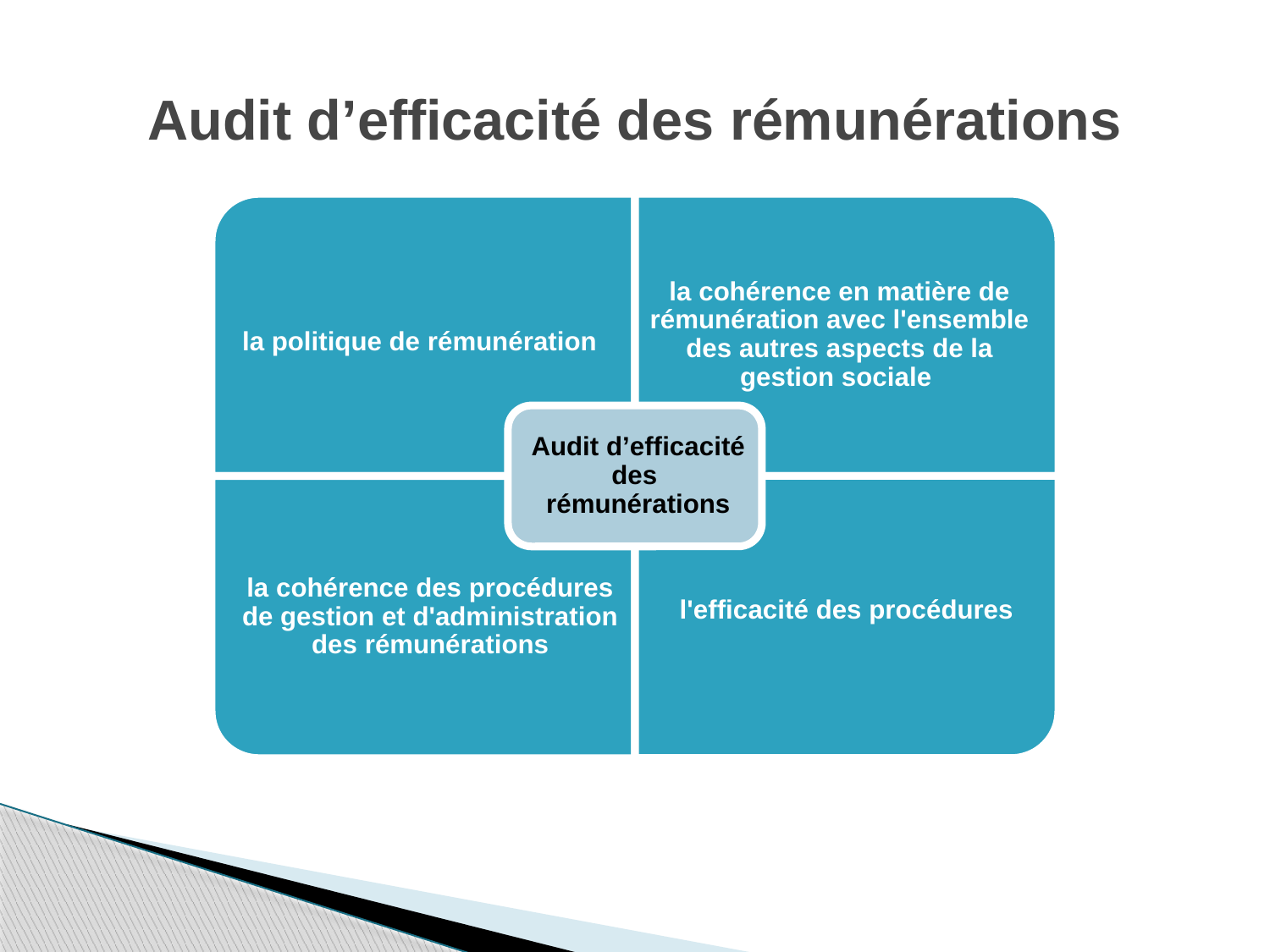

# Audit d’efficacité des rémunérations
la politique de rémunération
la cohérence en matière de rémunération avec l'ensemble des autres aspects de la gestion sociale
la cohérence des procédures de gestion et d'administration des rémunérations
l'efficacité des procédures
Audit d’efficacité des  rémunérations